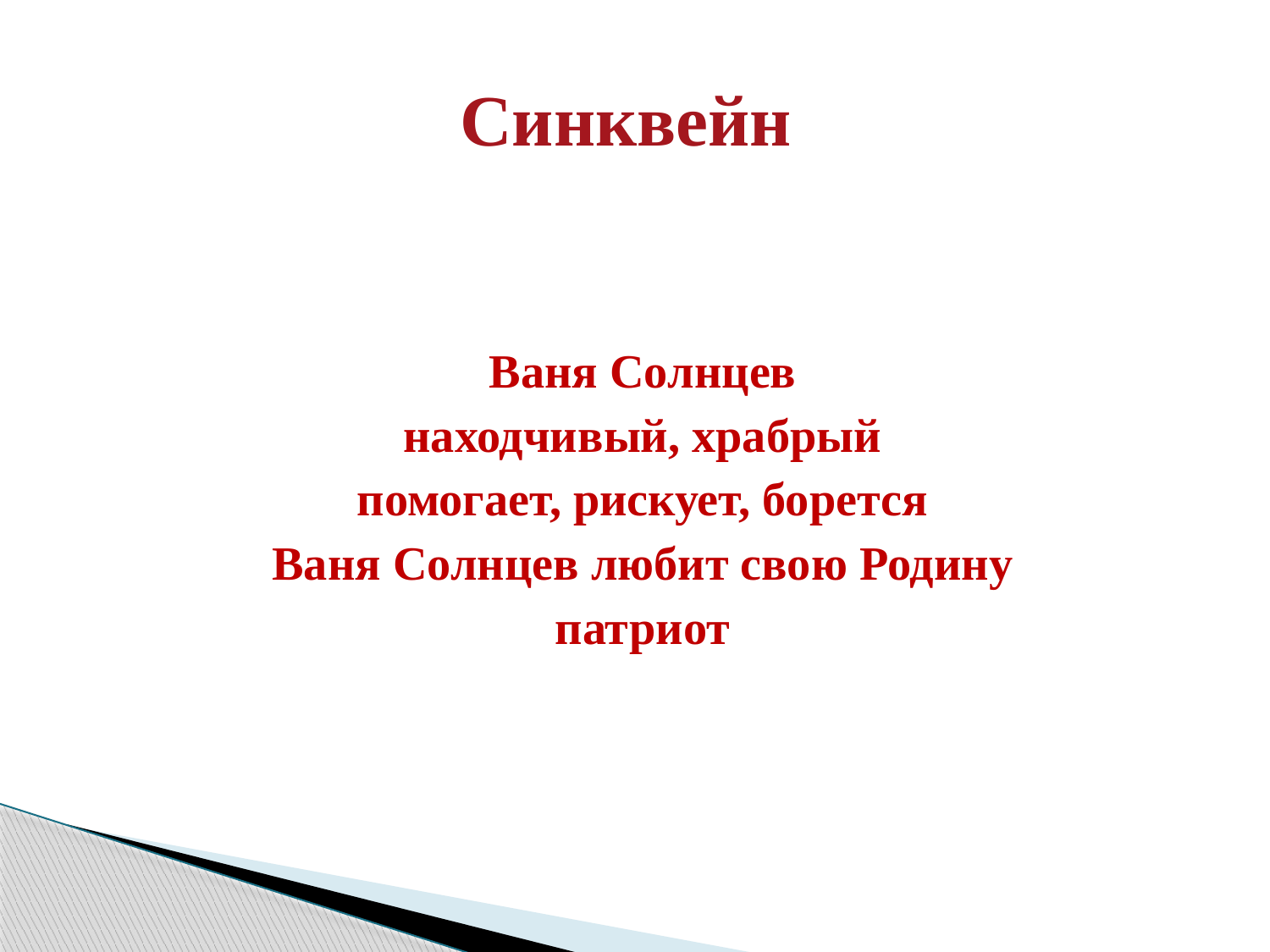

# Синквейн

Ваня Солнцев
находчивый, храбрый
помогает, рискует, борется
Ваня Солнцев любит свою Родину
патриот